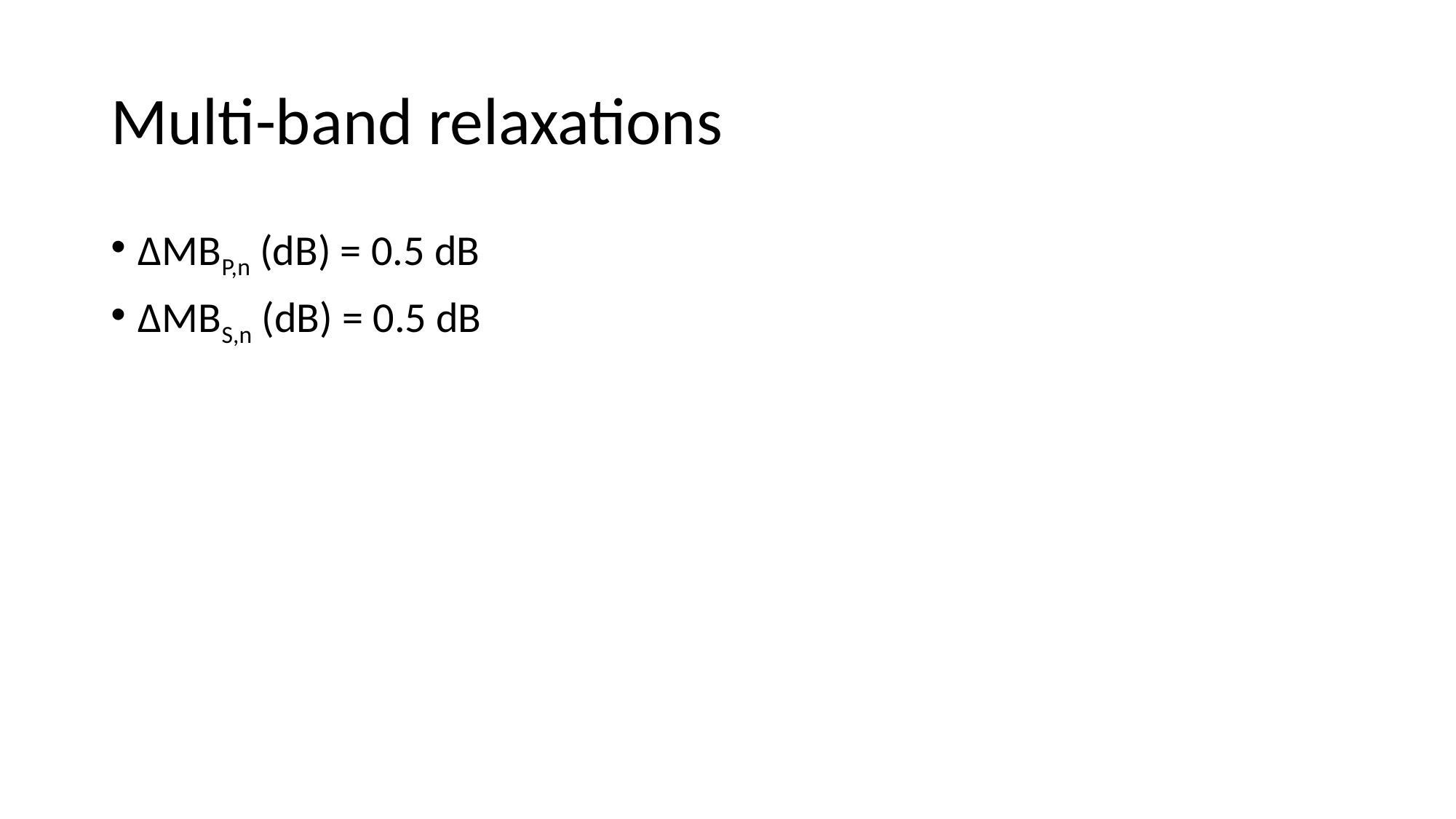

# Multi-band relaxations
∆MBP,n (dB) = 0.5 dB
∆MBS,n (dB) = 0.5 dB